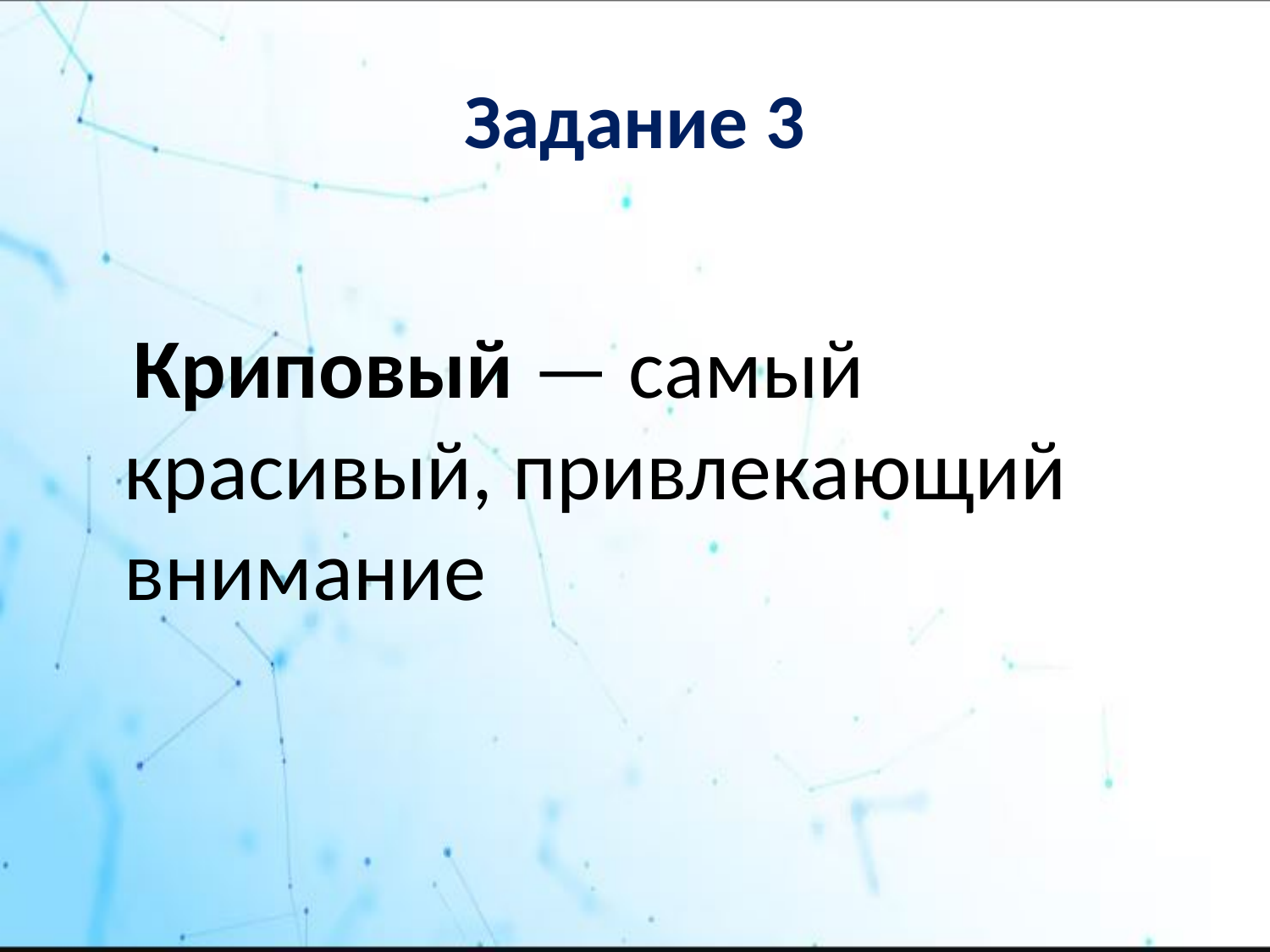

# Задание 3

   Криповый — самый красивый, привлекающий внимание